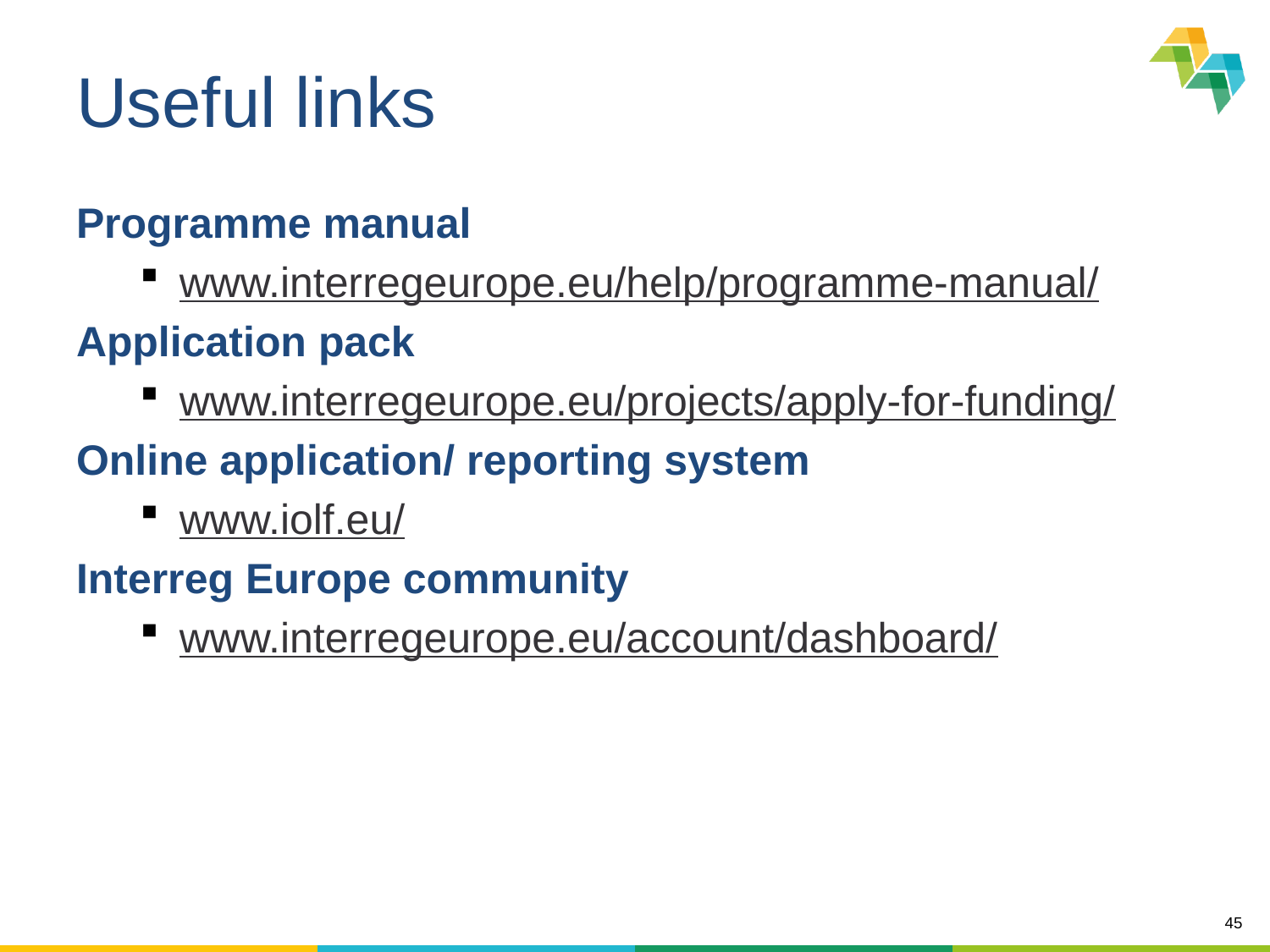

# Useful links
Programme manual
www.interregeurope.eu/help/programme-manual/
Application pack
www.interregeurope.eu/projects/apply-for-funding/
Online application/ reporting system
www.iolf.eu/
Interreg Europe community
www.interregeurope.eu/account/dashboard/